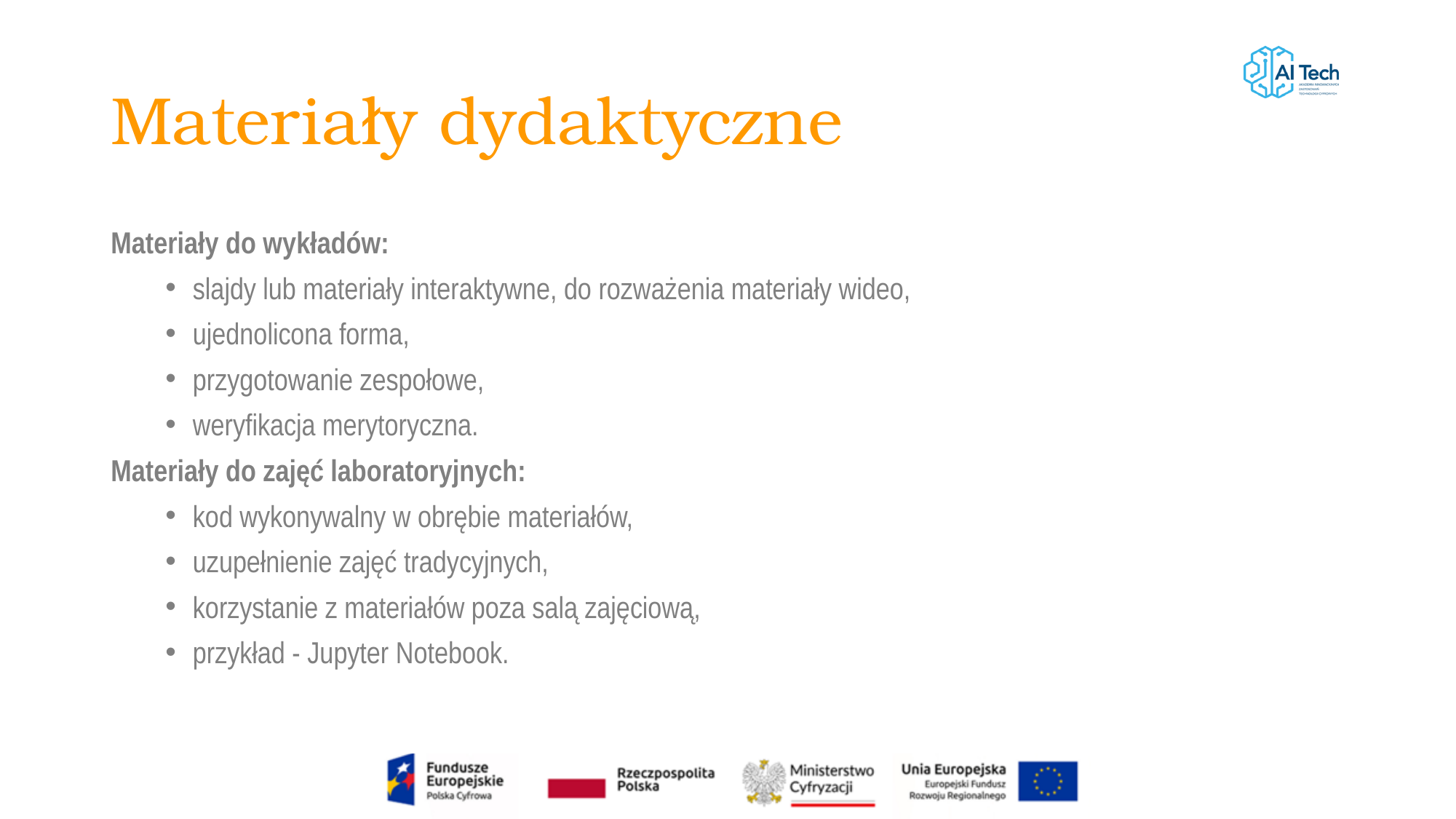

# Materiały dydaktyczne
Materiały do wykładów:
slajdy lub materiały interaktywne, do rozważenia materiały wideo,
ujednolicona forma,
przygotowanie zespołowe,
weryfikacja merytoryczna.
Materiały do zajęć laboratoryjnych:
kod wykonywalny w obrębie materiałów,
uzupełnienie zajęć tradycyjnych,
korzystanie z materiałów poza salą zajęciową,
przykład - Jupyter Notebook.